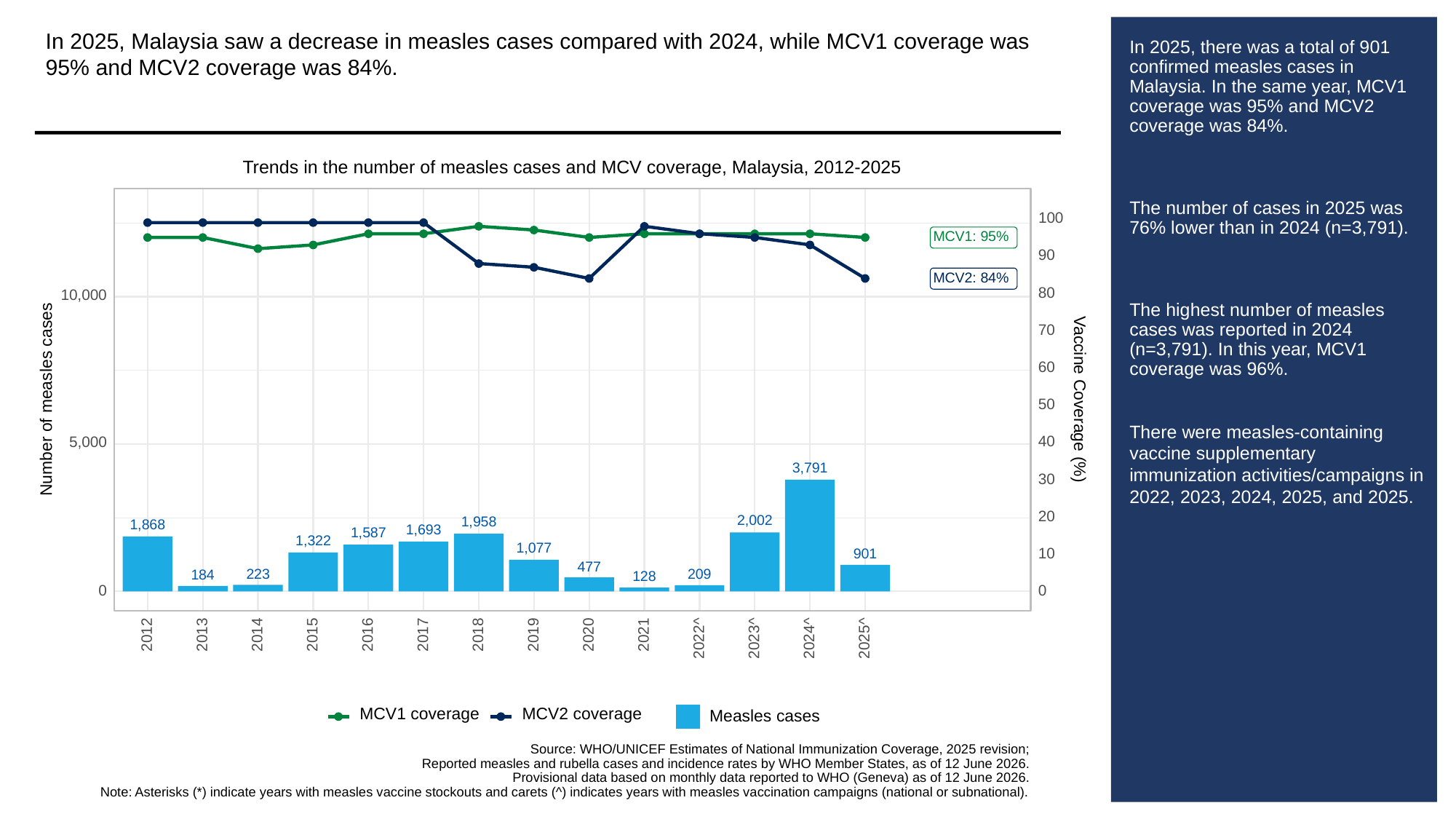

In 2025, Malaysia saw a decrease in measles cases compared with 2024, while MCV1 coverage was 95% and MCV2 coverage was 84%.
# In 2025, there was a total of 901 confirmed measles cases in Malaysia. In the same year, MCV1 coverage was 95% and MCV2 coverage was 84%.

The number of cases in 2025 was 76% lower than in 2024 (n=3,791).

The highest number of measles cases was reported in 2024 (n=3,791). In this year, MCV1 coverage was 96%.

There were measles-containing vaccine supplementary immunization activities/campaigns in 2022, 2023, 2024, 2025, and 2025.

Trends in the number of measles cases and MCV coverage, Malaysia, 2012-2025

100

MCV1: 95%

90

MCV2: 84%

80
10,000

70
60

Vaccine Coverage (%)
Number of measles cases
50
5,000
40

3,791
30

20
2,002
1,958

1,868
1,693
1,587

1,322

1,077

10
901

477

223
209
184
128

0
0

2013
2012
2014
2015
2016
2017
2018
2019
2020
2021
2023^
2022^
2024^
2025^

MCV1 coverage
MCV2 coverage
Measles cases

Source: WHO/UNICEF Estimates of National Immunization Coverage, 2025 revision;
Reported measles and rubella cases and incidence rates by WHO Member States, as of 12 June 2026.
Provisional data based on monthly data reported to WHO (Geneva) as of 12 June 2026.
Note: Asterisks (*) indicate years with measles vaccine stockouts and carets (^) indicates years with measles vaccination campaigns (national or subnational).